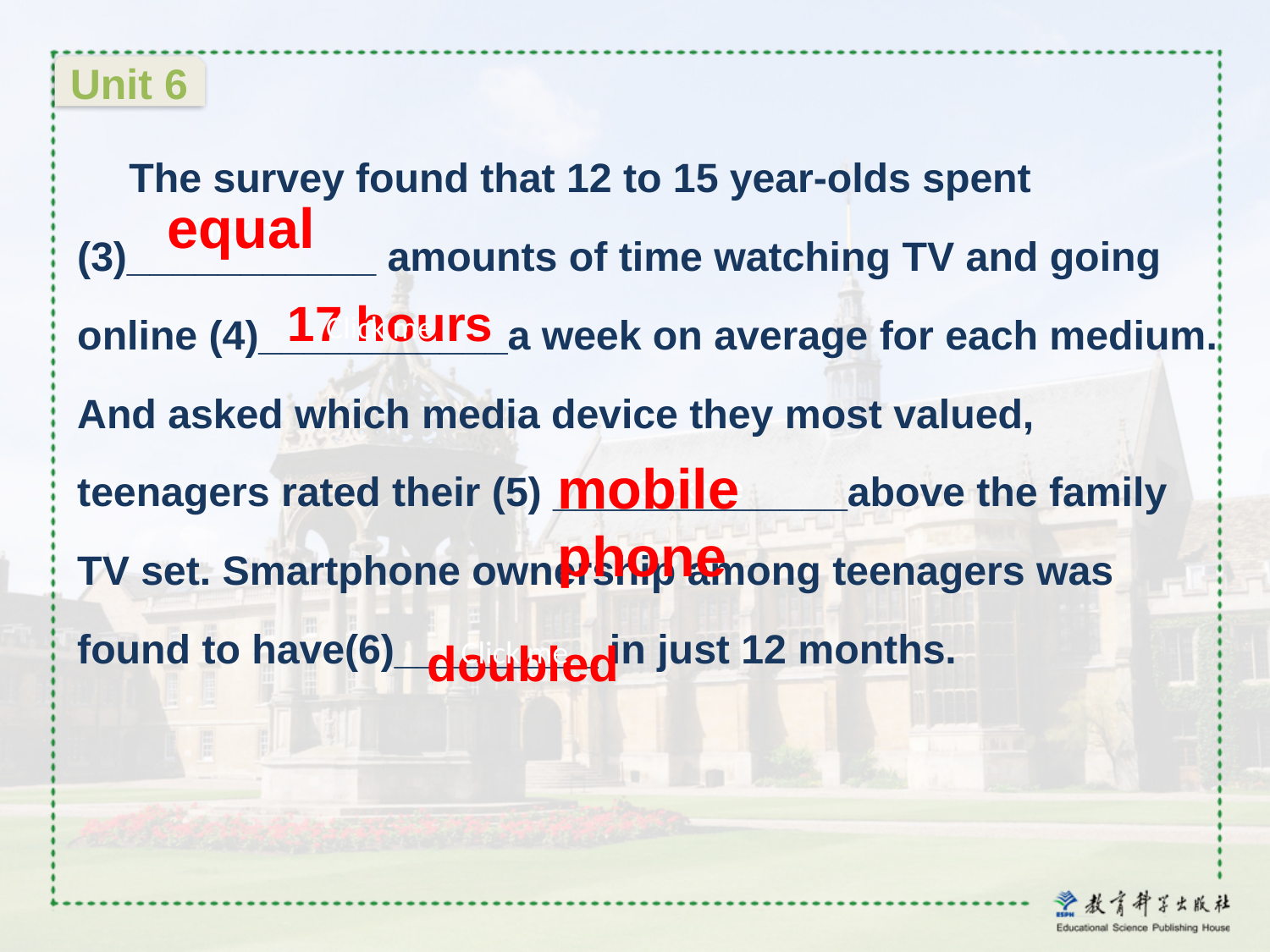

Unit 6
        The survey found that 12 to 15 year-olds spent (3)___________ amounts of time watching TV and going online (4)___________a week on average for each medium. And asked which media device they most valued, teenagers rated their (5) _____________above the family TV set. Smartphone ownership among teenagers was found to have(6)_________ in just 12 months.

equal
Click me
17 hours
Click me
mobile phone
Click me
Click me
doubled